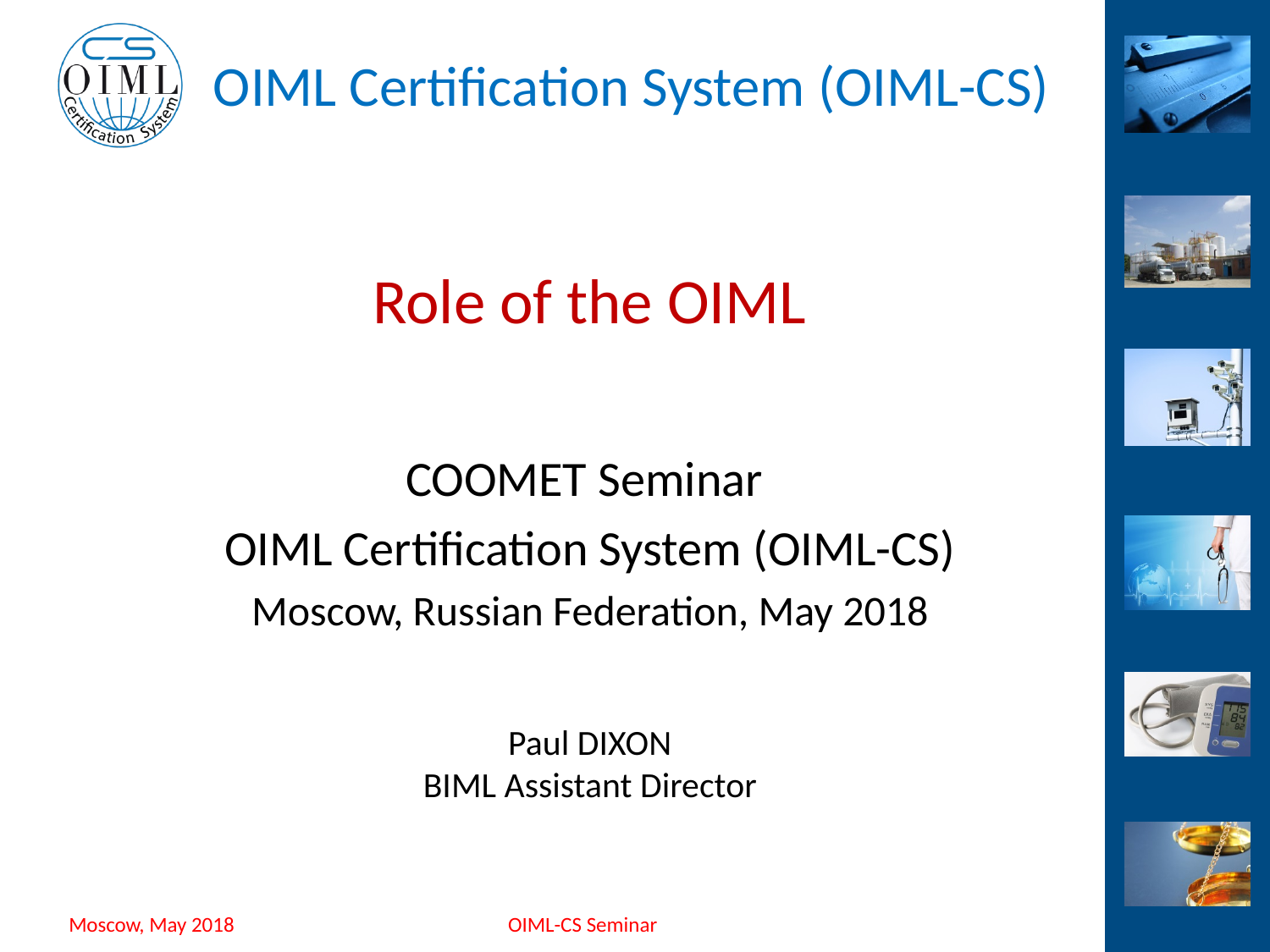

# Role of the OIML
COOMET Seminar
OIML Certification System (OIML-CS)
Moscow, Russian Federation, May 2018

Paul DIXON
BIML Assistant Director